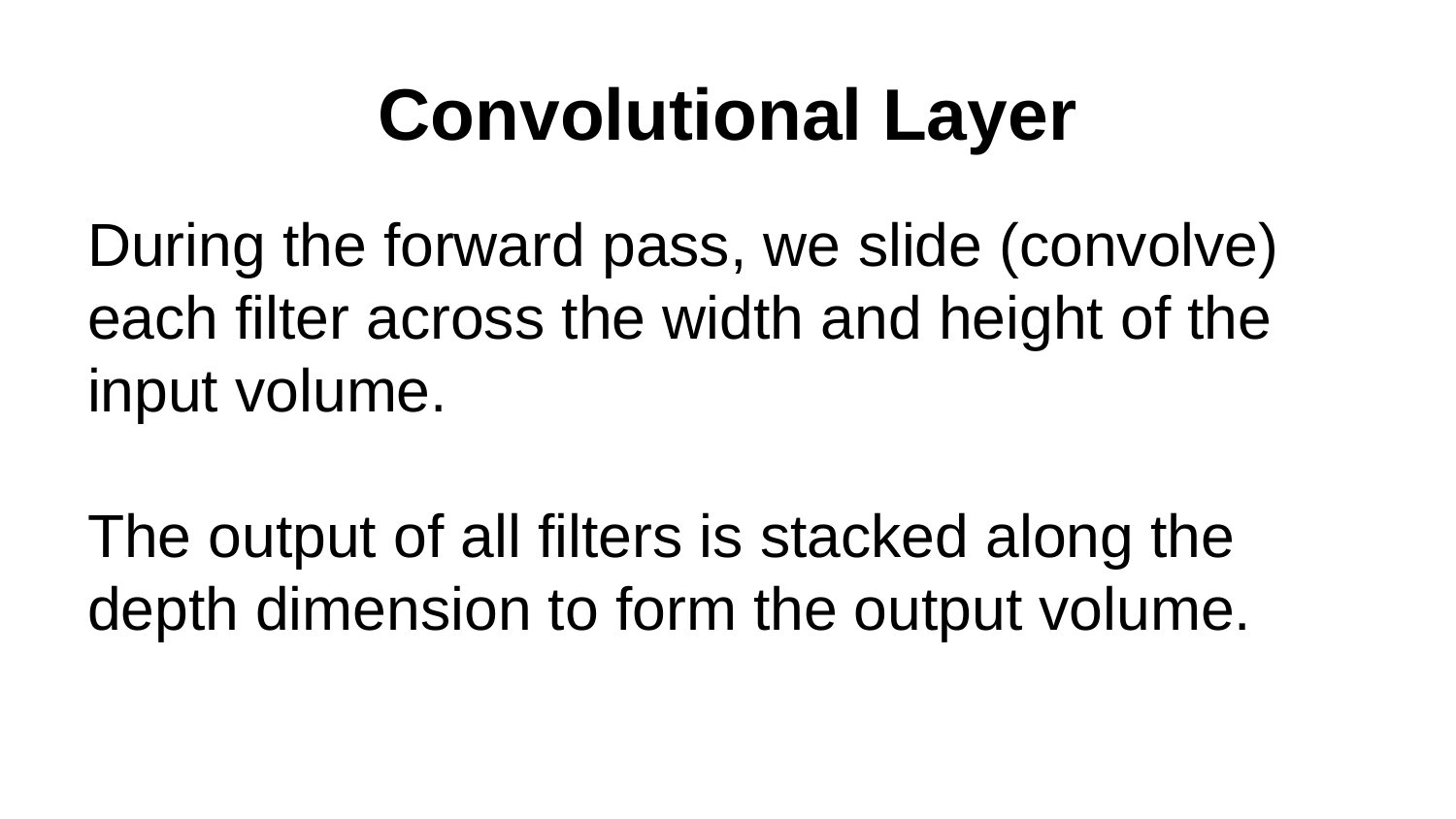

# Convolutional Layer
During the forward pass, we slide (convolve) each filter across the width and height of the input volume.

The output of all filters is stacked along the depth dimension to form the output volume.